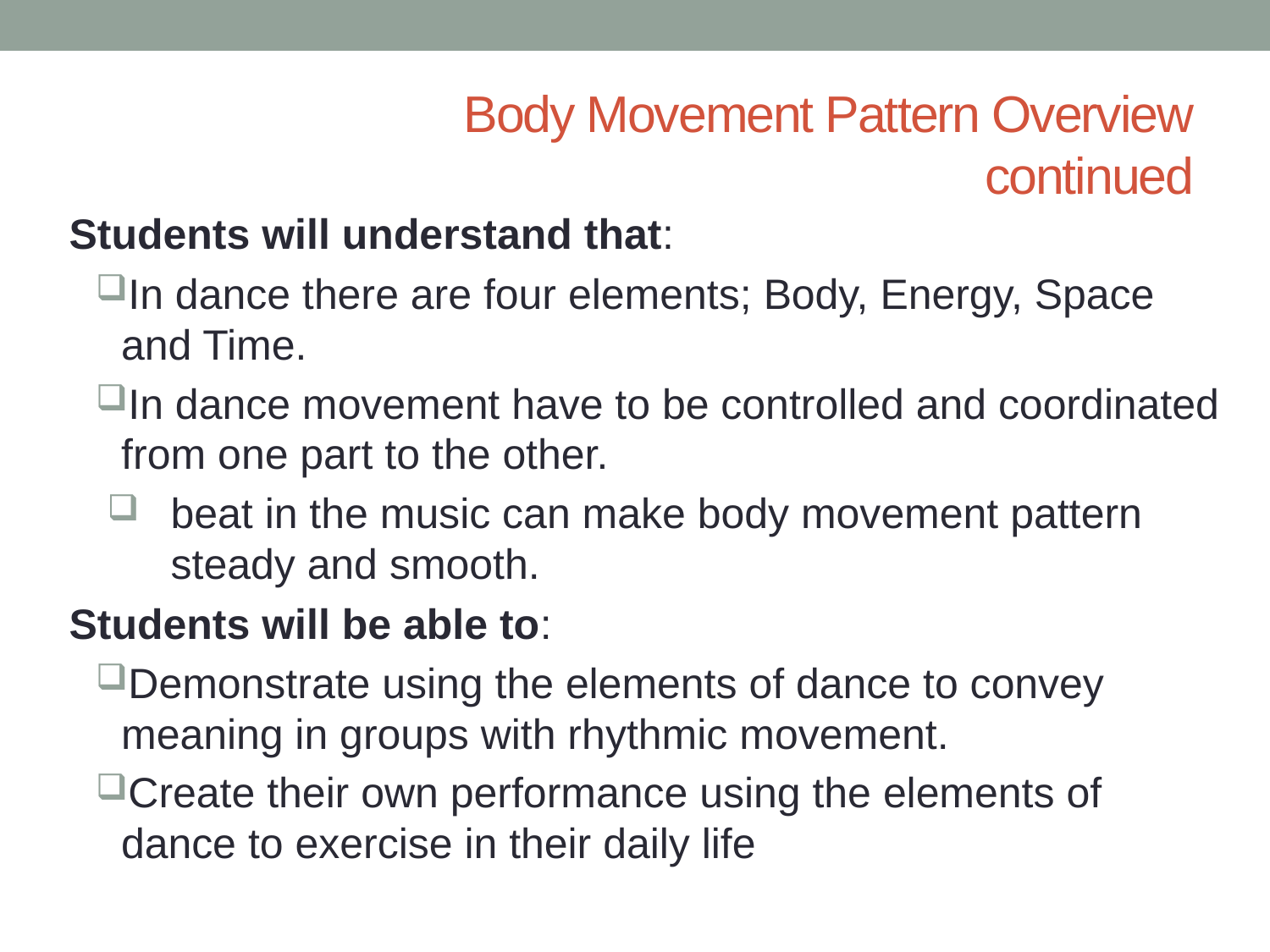

# Body Movement Pattern Overview continued
Students will understand that:
In dance there are four elements; Body, Energy, Space and Time.
In dance movement have to be controlled and coordinated from one part to the other.
beat in the music can make body movement pattern steady and smooth.
Students will be able to:
Demonstrate using the elements of dance to convey meaning in groups with rhythmic movement.
Create their own performance using the elements of dance to exercise in their daily life